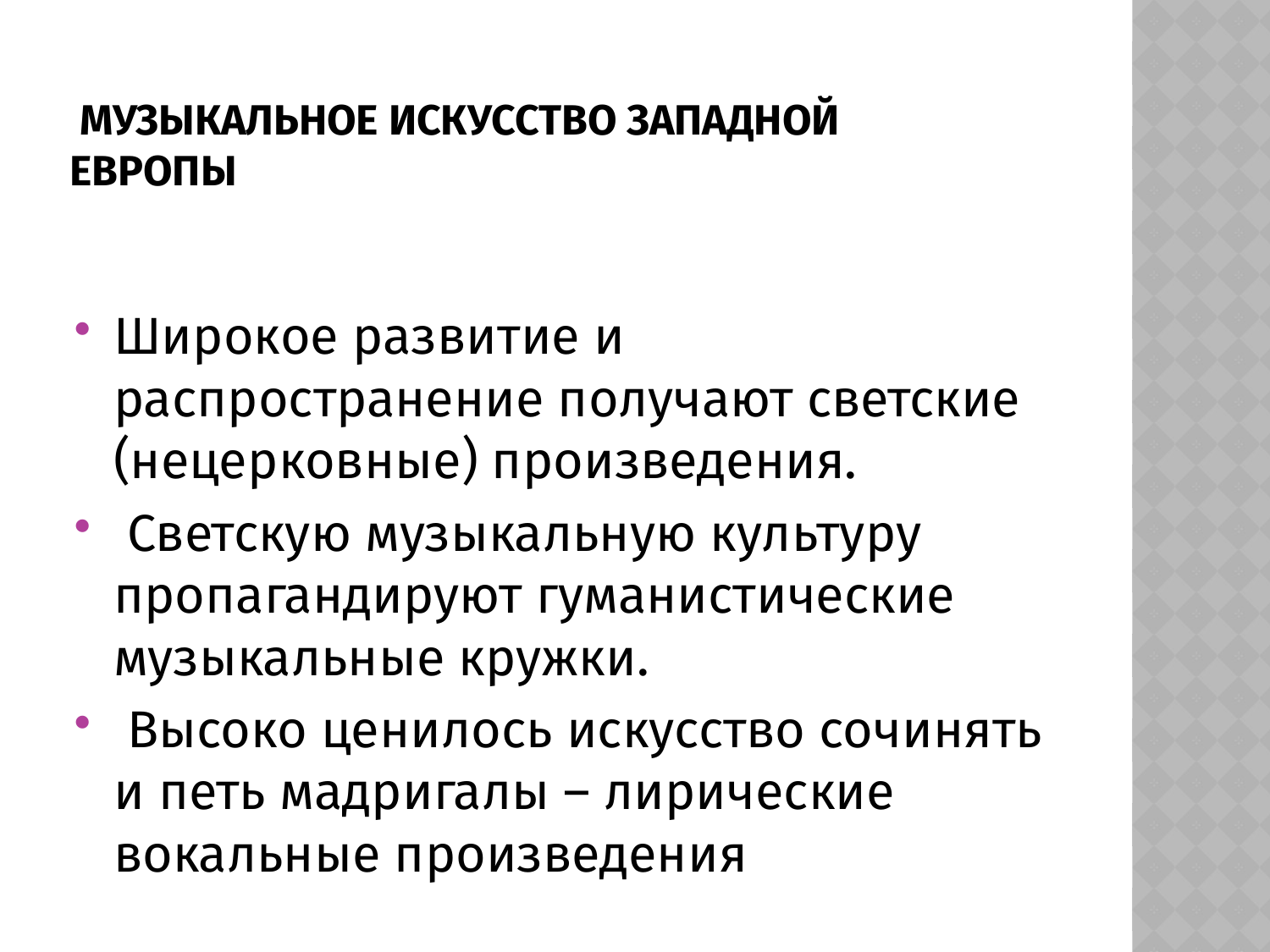

# Музыкальное искусство Западной Европы

Широкое развитие и распространение получают светские (нецерковные) произведения.
 Светскую музыкальную культуру пропагандируют гуманистические музыкальные кружки.
 Высоко ценилось искусство сочинять и петь мадригалы – лирические вокальные произведения